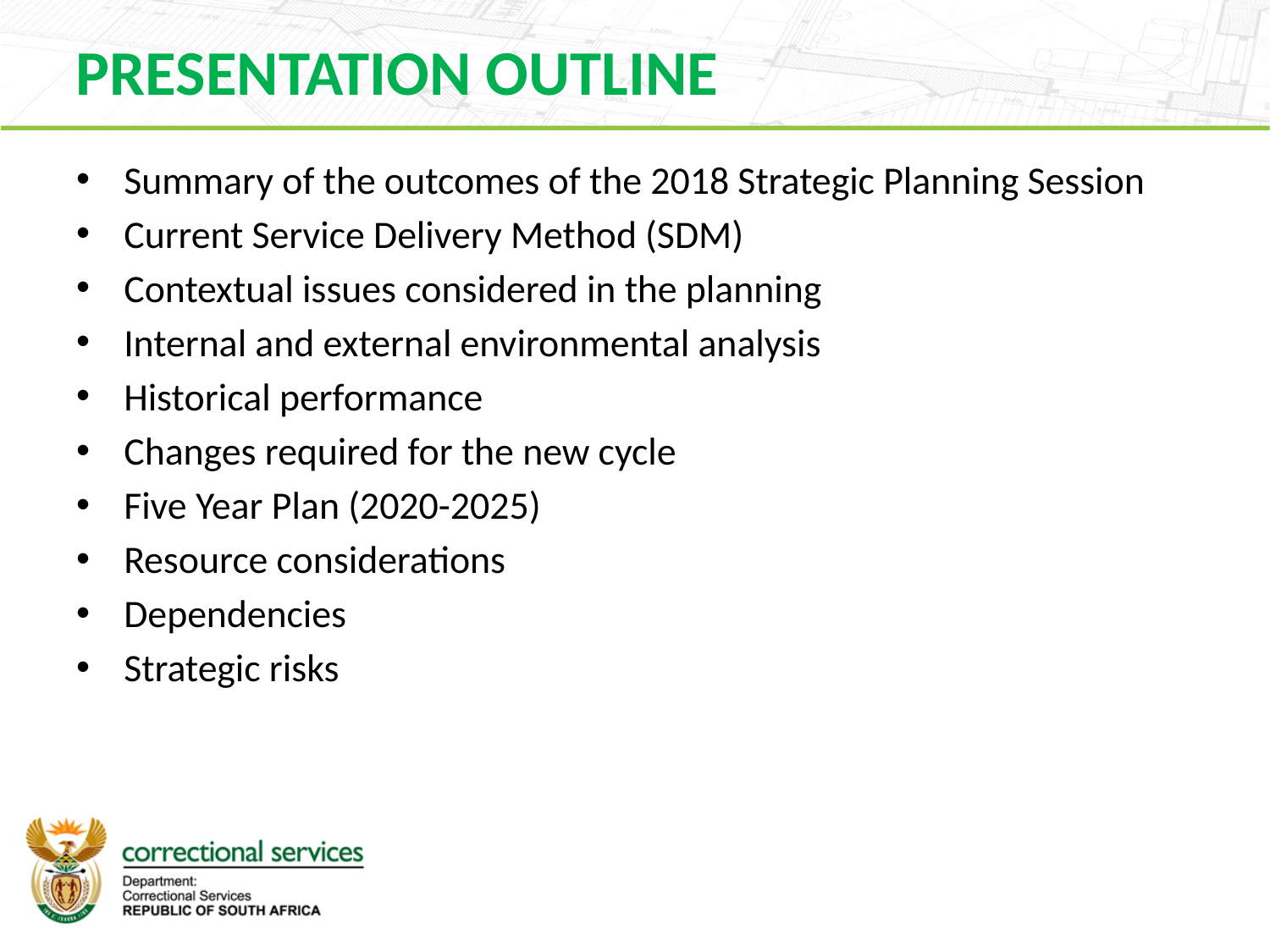

PRESENTATION OUTLINE
Summary of the outcomes of the 2018 Strategic Planning Session
Current Service Delivery Method (SDM)
Contextual issues considered in the planning
Internal and external environmental analysis
Historical performance
Changes required for the new cycle
Five Year Plan (2020-2025)
Resource considerations
Dependencies
Strategic risks